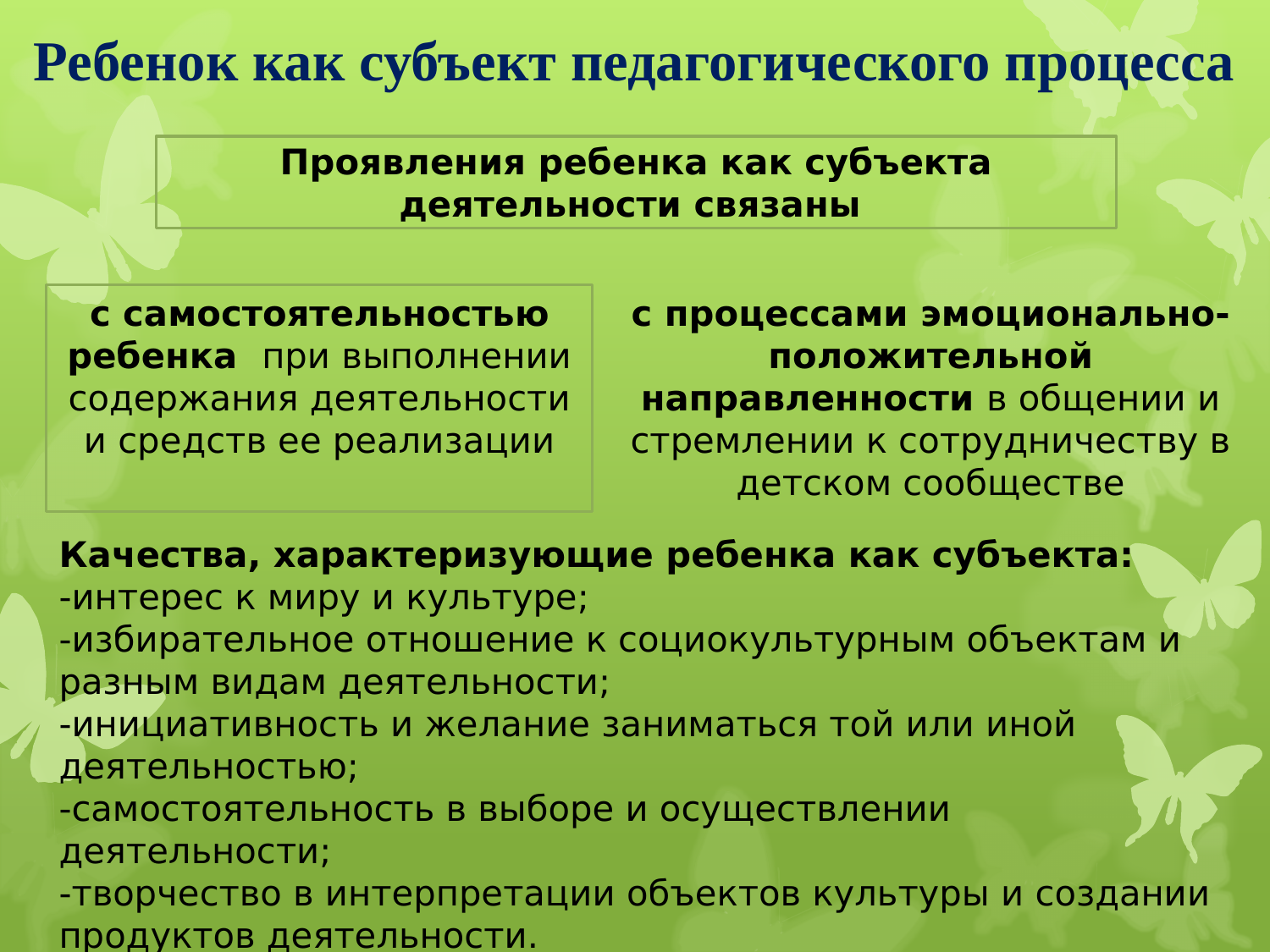

Ребенок как субъект педагогического процесса
Проявления ребенка как субъекта деятельности связаны
с процессами эмоционально-положительной направленности в общении и стремлении к сотрудничеству в детском сообществе
с самостоятельностью ребенка  при выполнении содержания деятельности и средств ее реализации
Качества, характеризующие ребенка как субъекта:
-интерес к миру и культуре;
-избирательное отношение к социокультурным объектам и разным видам деятельности;
-инициативность и желание заниматься той или иной деятельностью;
-самостоятельность в выборе и осуществлении деятельности;
-творчество в интерпретации объектов культуры и создании продуктов деятельности.